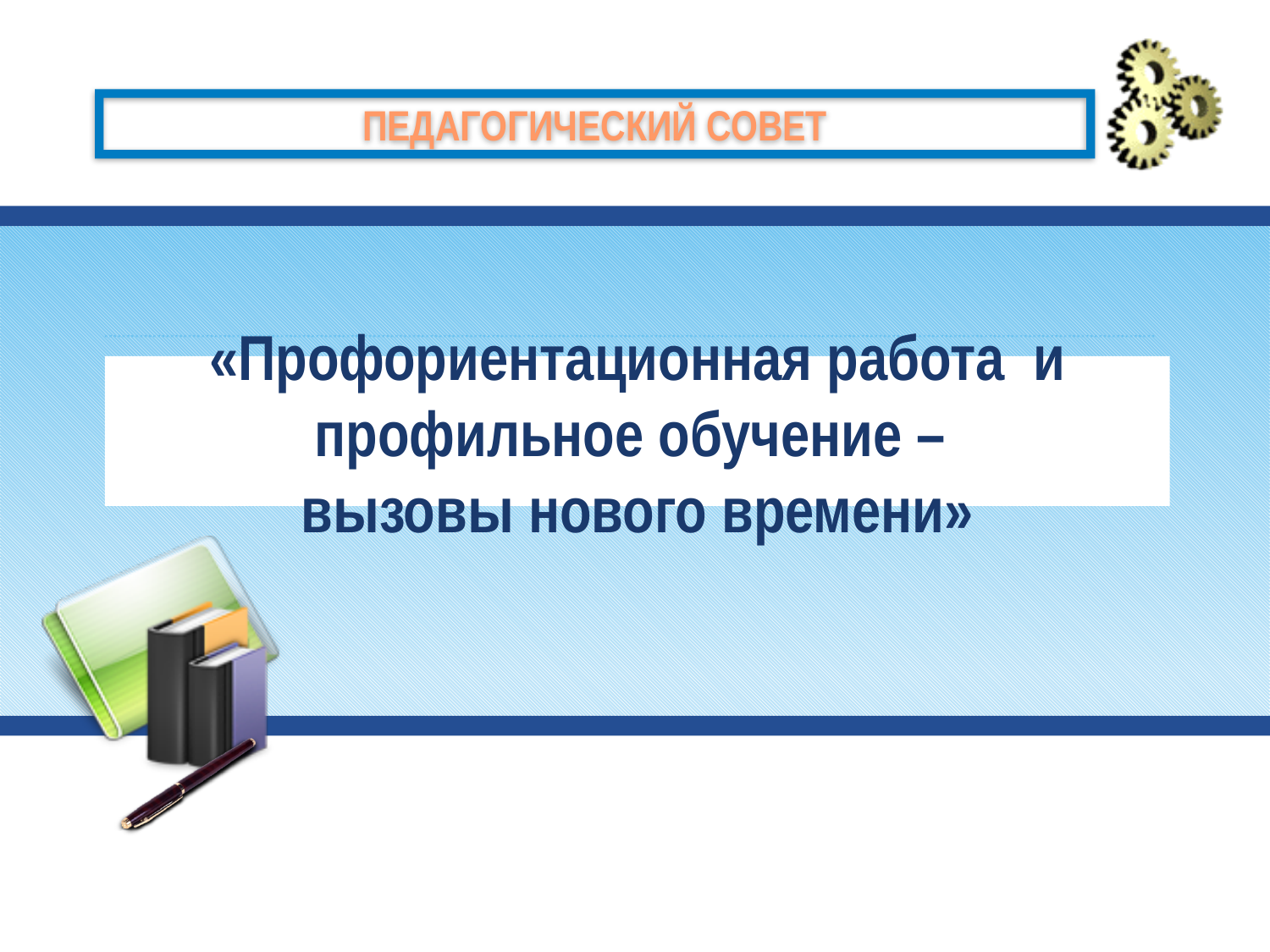

ПЕДАГОГИЧЕСКИЙ СОВЕТ
# «Профориентационная работа  и профильное обучение – вызовы нового времени»